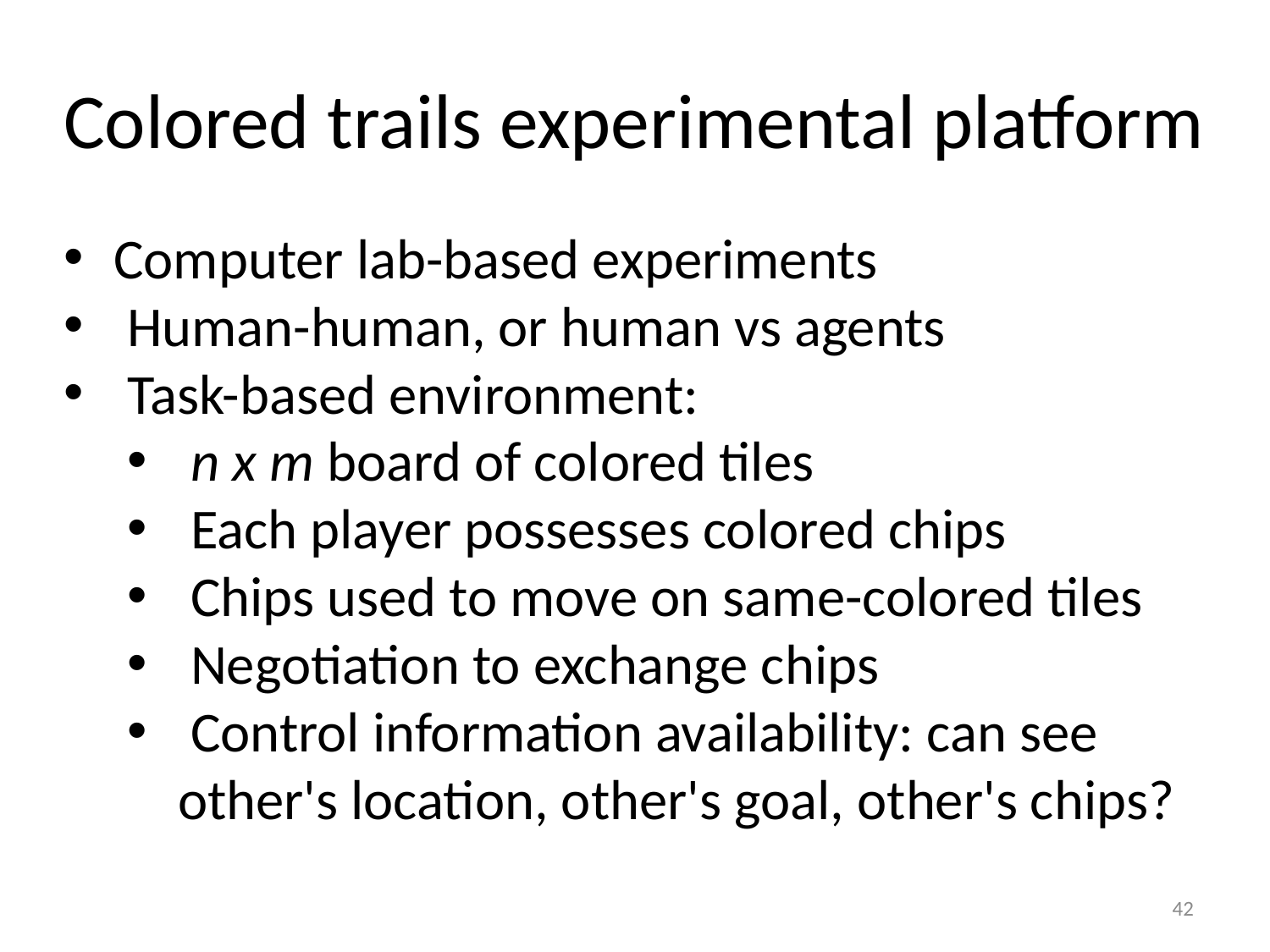

Colored trails experimental platform
Computer lab-based experiments
Human-human, or human vs agents
Task-based environment:
n x m board of colored tiles
Each player possesses colored chips
Chips used to move on same-colored tiles
Negotiation to exchange chips
Control information availability: can see
    other's location, other's goal, other's chips?
42